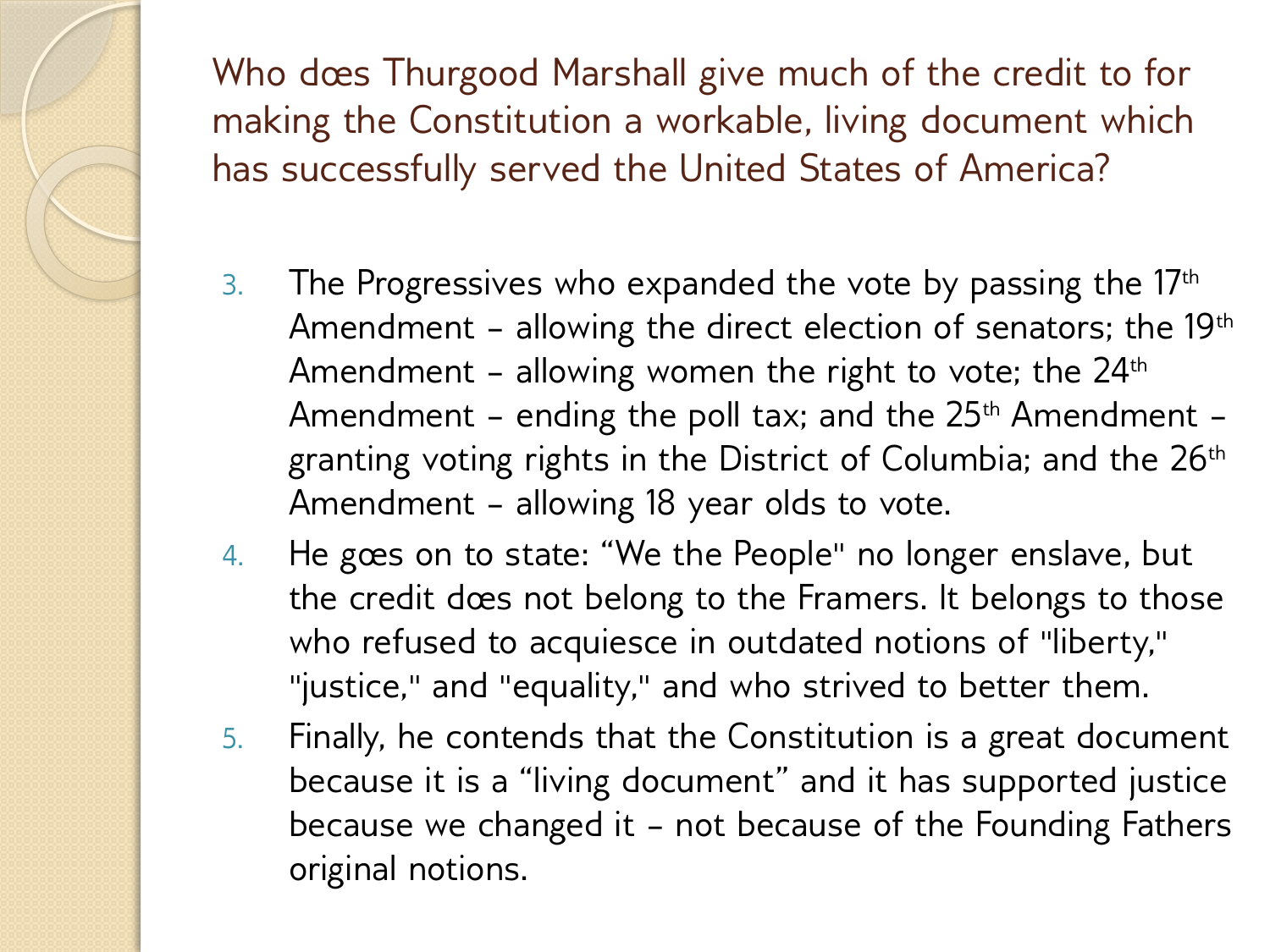

# Who does Thurgood Marshall give much of the credit to for making the Constitution a workable, living document which has successfully served the United States of America?

The Progressives who expanded the vote by passing the 17th Amendment – allowing the direct election of senators; the 19th Amendment – allowing women the right to vote; the 24th Amendment – ending the poll tax; and the 25th Amendment – granting voting rights in the District of Columbia; and the 26th Amendment – allowing 18 year olds to vote.
He goes on to state: “We the People" no longer enslave, but the credit does not belong to the Framers. It belongs to those who refused to acquiesce in outdated notions of "liberty," "justice," and "equality," and who strived to better them.
Finally, he contends that the Constitution is a great document because it is a “living document” and it has supported justice because we changed it – not because of the Founding Fathers original notions.